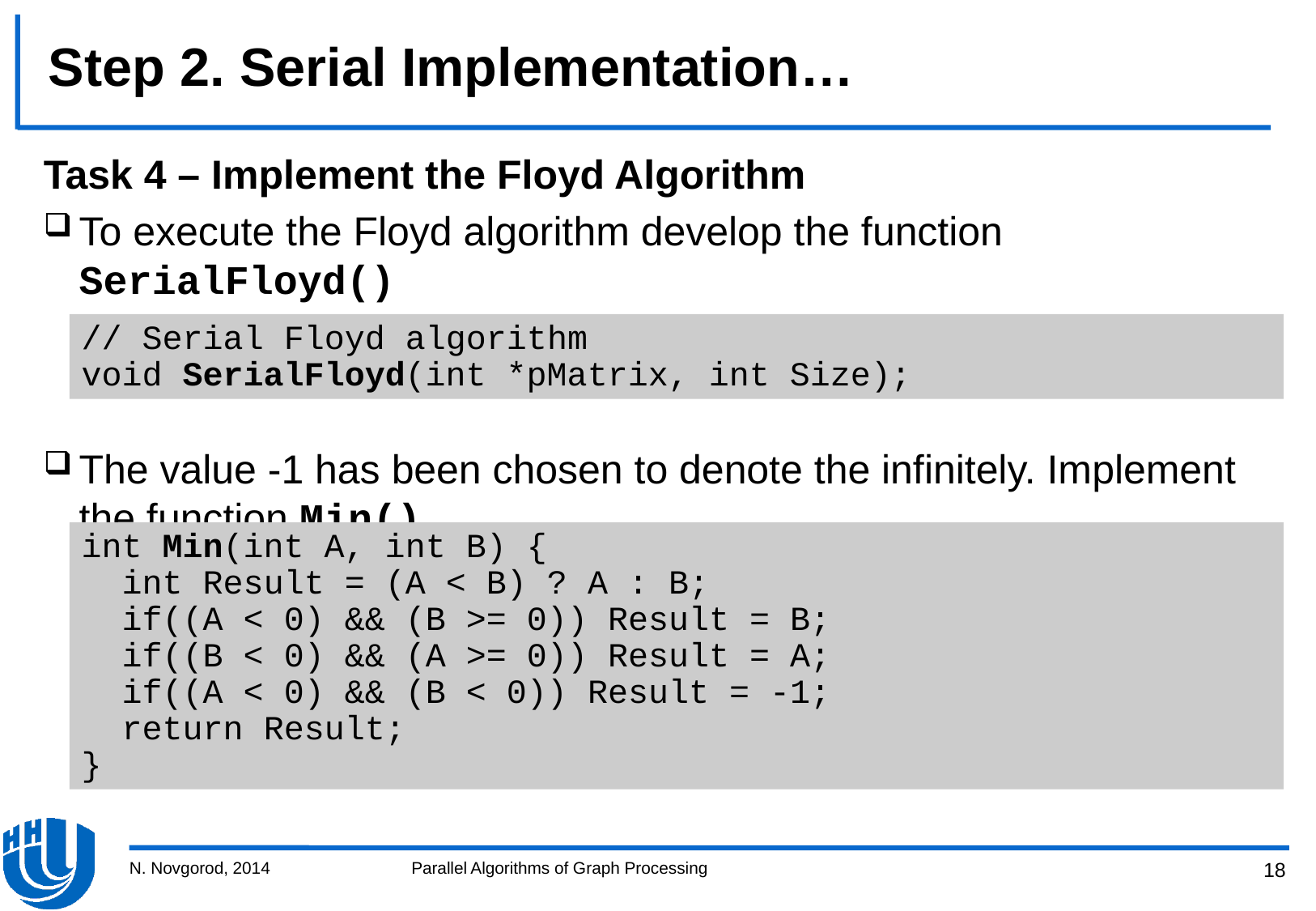

# Step 2. Serial Implementation…
Task 4 – Implement the Floyd Algorithm
To execute the Floyd algorithm develop the function SerialFloyd()

The value -1 has been chosen to denote the infinitely. Implement the function Min()
// Serial Floyd algorithm
void SerialFloyd(int *pMatrix, int Size);
int Min(int A, int B) {
  int Result = (A < B) ? A : B;
  if((A < 0) && (B >= 0)) Result = B;
  if((B < 0) && (A >= 0)) Result = A;
  if((A < 0) && (B < 0)) Result = -1;
  return Result;
}
N. Novgorod, 2014
Parallel Algorithms of Graph Processing
18